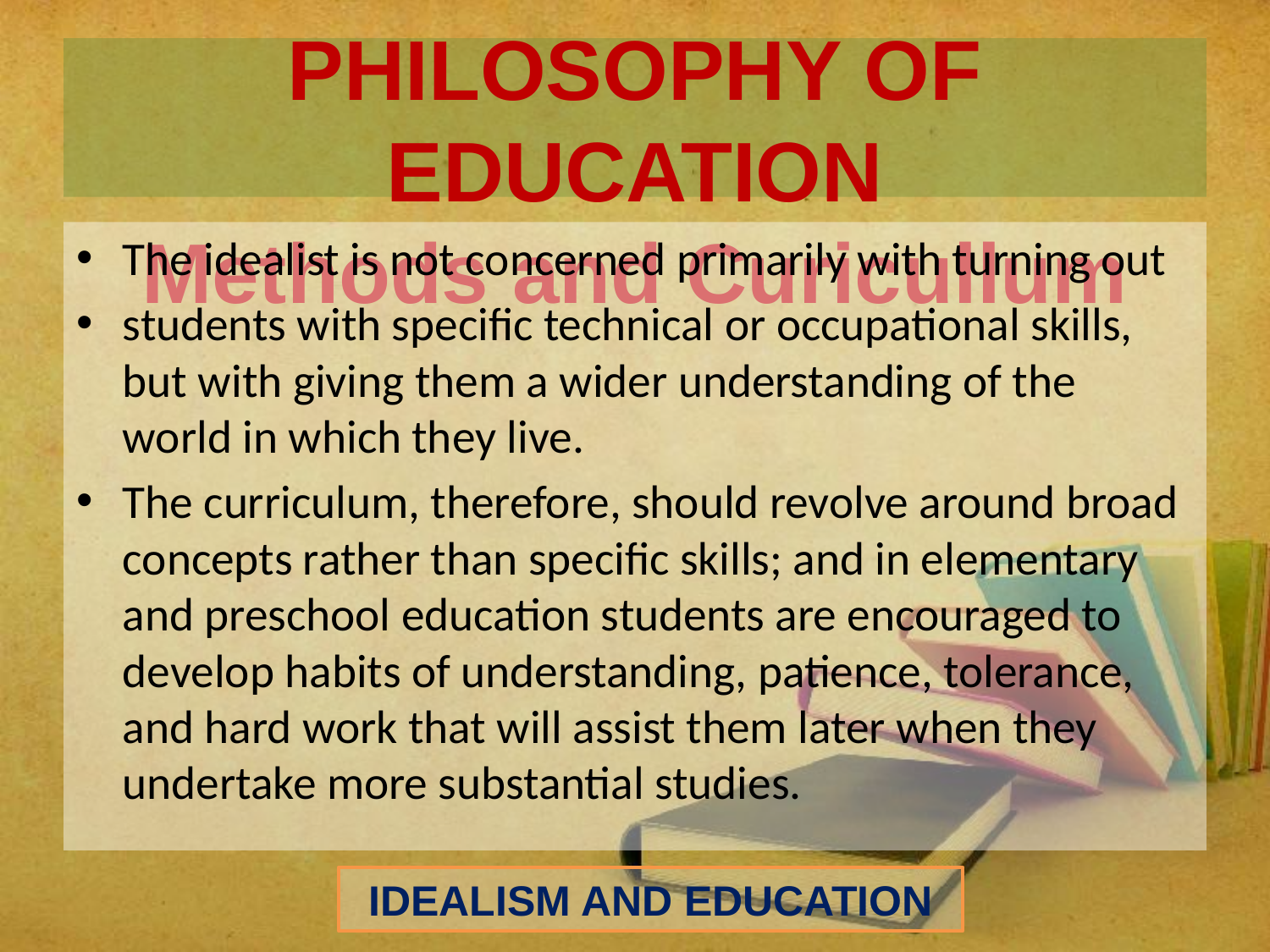

# IDEALISM AS A PHILOSOPHY OF EDUCATION Methods and Curicullum
The idealist is not concerned primarily with turning out
students with specific technical or occupational skills, but with giving them a wider understanding of the world in which they live.
The curriculum, therefore, should revolve around broad concepts rather than specific skills; and in elementary and preschool education students are encouraged to develop habits of understanding, patience, tolerance, and hard work that will assist them later when they undertake more substantial studies.
IDEALISM AND EDUCATION